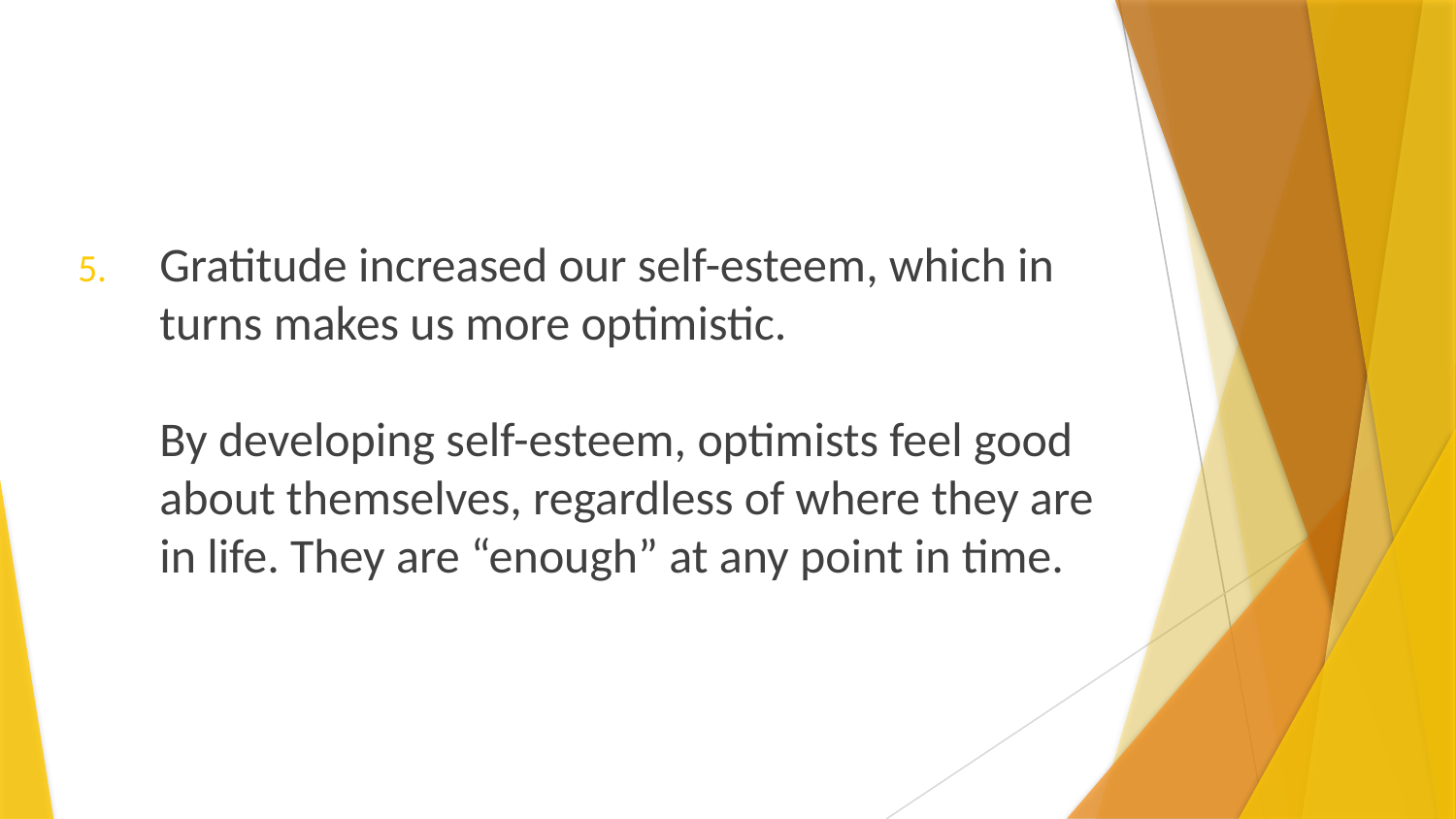

Gratitude increased our self-esteem, which in turns makes us more optimistic.
By developing self-esteem, optimists feel good about themselves, regardless of where they are in life. They are “enough” at any point in time.